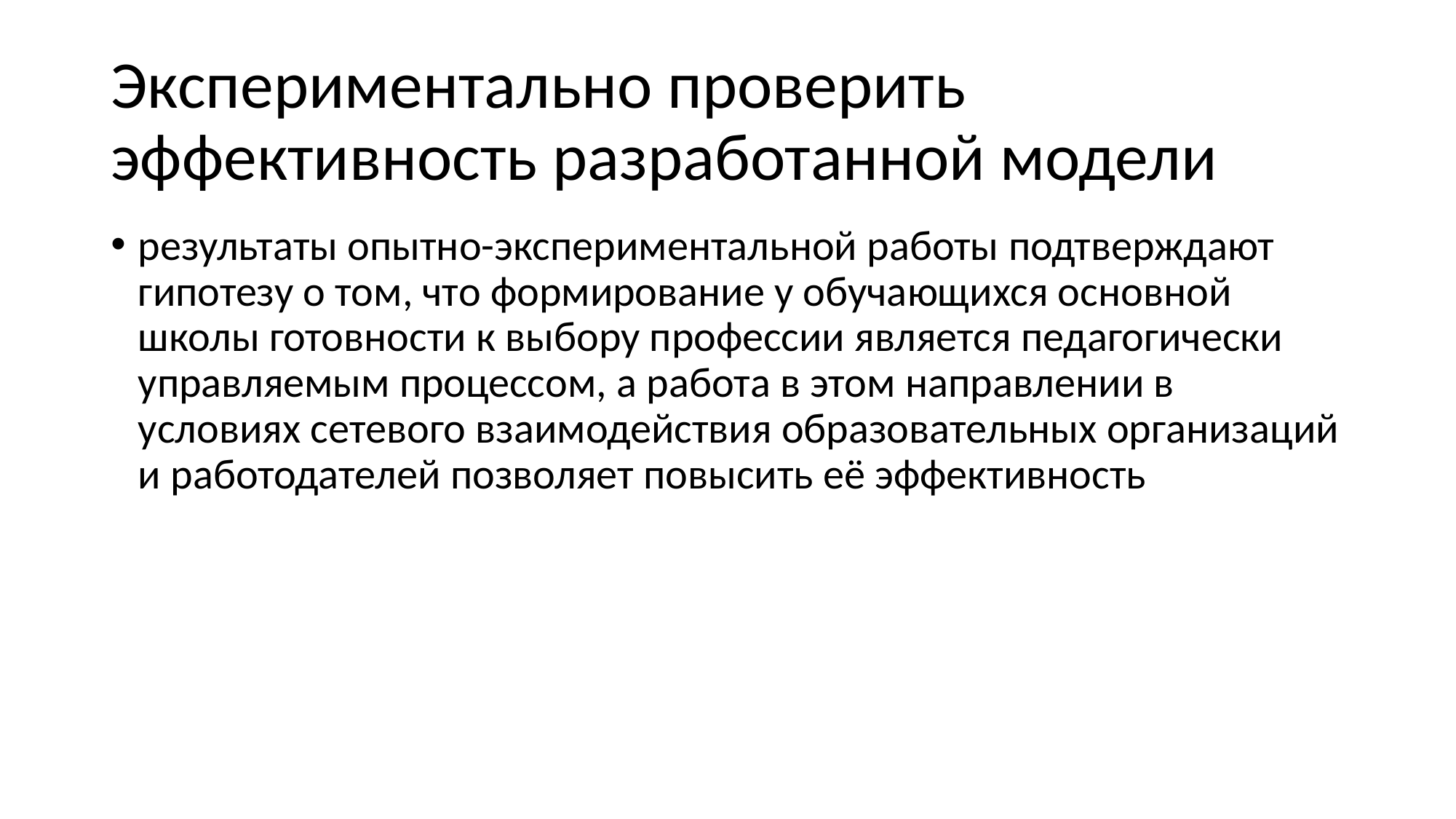

# Экспериментально проверить эффективность разработанной модели
результаты опытно-экспериментальной работы подтверждают гипотезу о том, что формирование у обучающихся основной школы готовности к выбору профессии является педагогически управляемым процессом, а работа в этом направлении в условиях сетевого взаимодействия образовательных организаций и работодателей позволяет повысить её эффективность